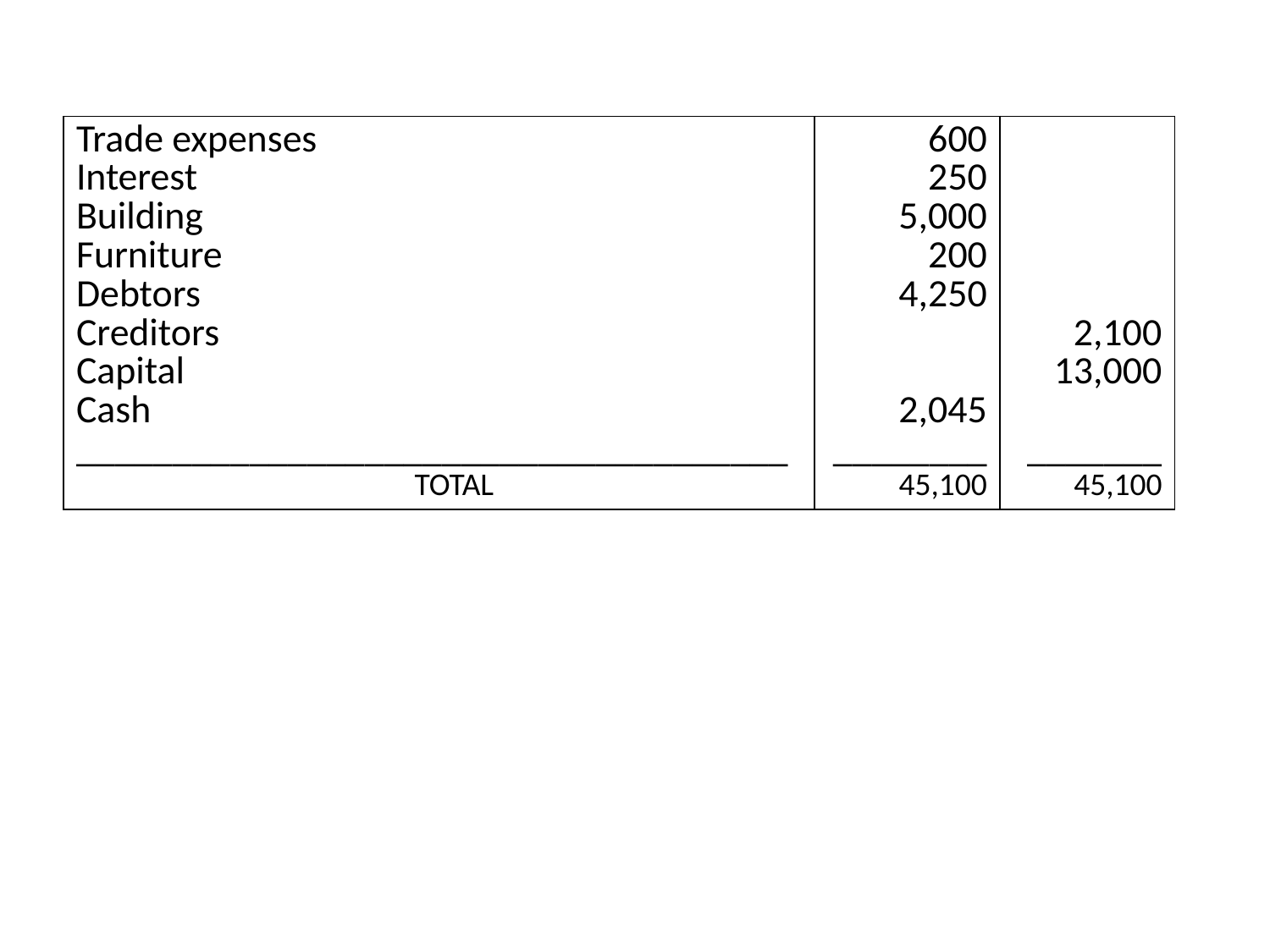

| Trade expenses Interest Building Furniture Debtors Creditors Capital Cash \_\_\_\_\_\_\_\_\_\_\_\_\_\_\_\_\_\_\_\_\_\_\_\_\_\_\_\_\_\_\_\_\_\_\_\_\_ TOTAL | 600 250 5,000 200 4,250     2,045 \_\_\_\_\_\_\_\_ 45,100 | 2,100 13,000 \_\_\_\_\_\_\_ 45,100 |
| --- | --- | --- |